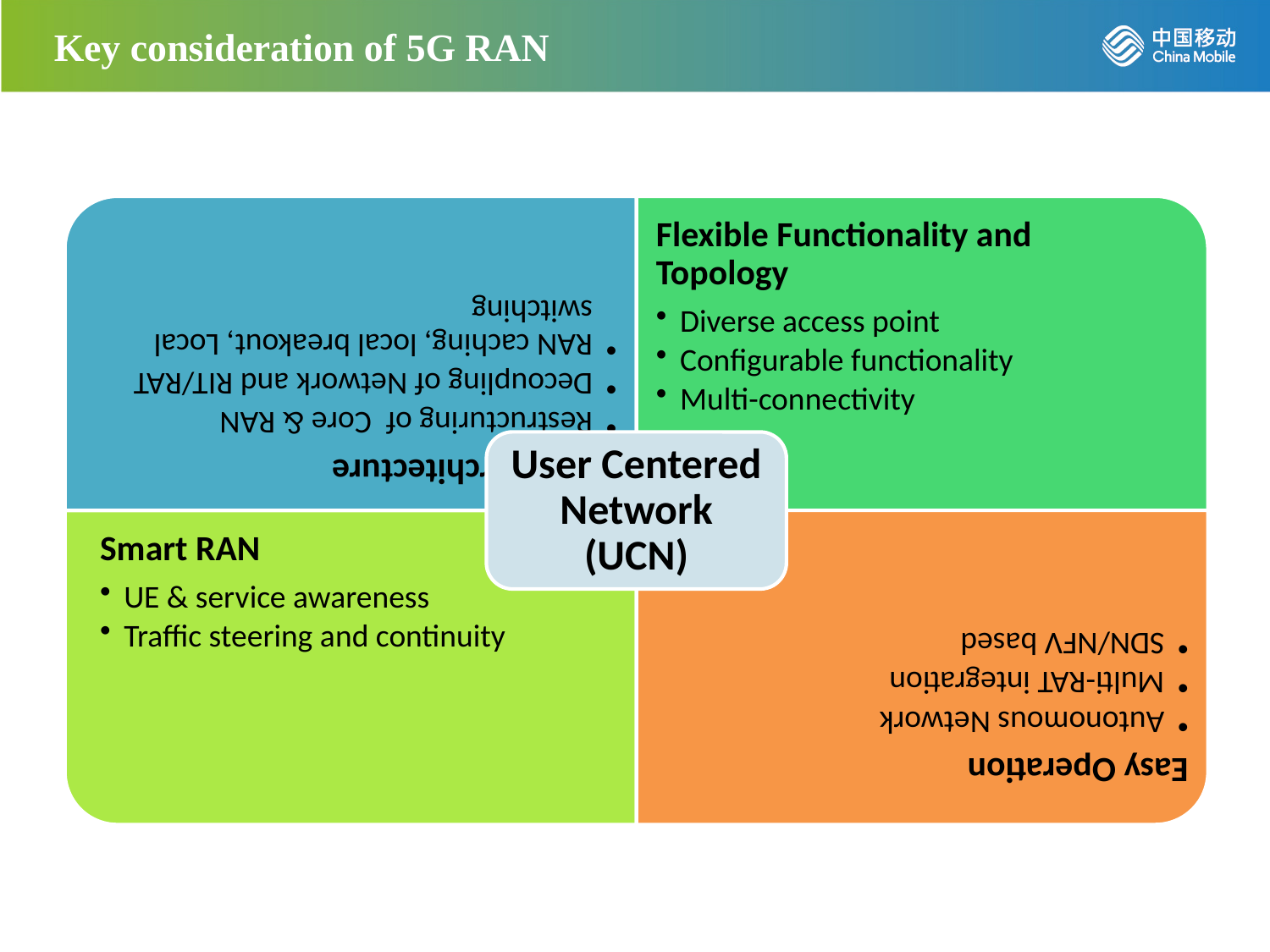

# Key consideration of 5G RAN
Flatter Architecture
Restructuring of  Core & RAN
Decoupling of Network and RIT/RAT
RAN caching, local breakout, Local switching
Flexible Functionality and Topology
Diverse access point
Configurable functionality
Multi-connectivity
Smart RAN
UE & service awareness
Traffic steering and continuity
Easy Operation
Autonomous Network
Multi-RAT integration
SDN/NFV based
User Centered Network (UCN)